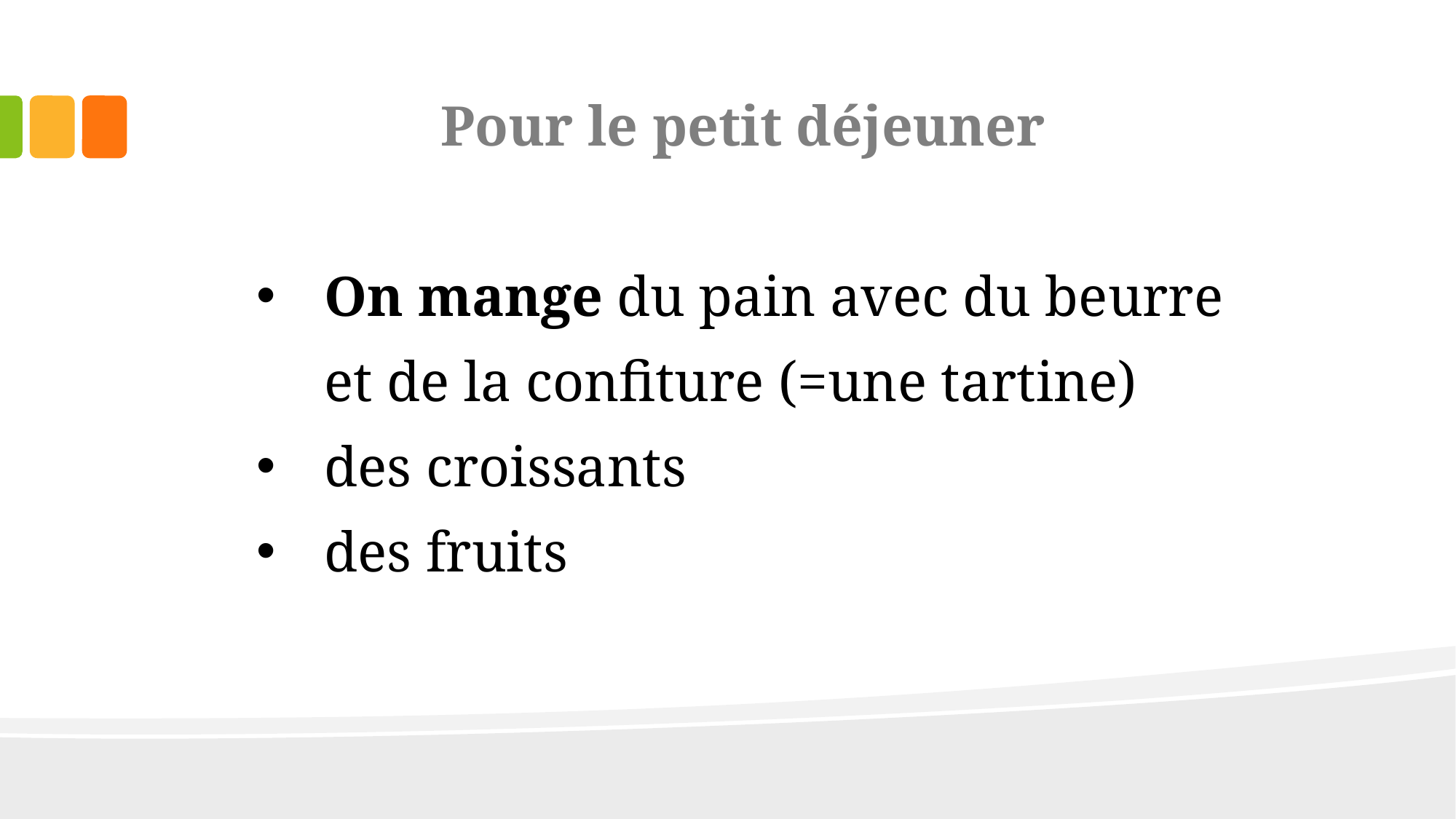

# Pour le petit déjeuner
On mange du pain avec du beurre et de la confiture (=une tartine)
des croissants
des fruits